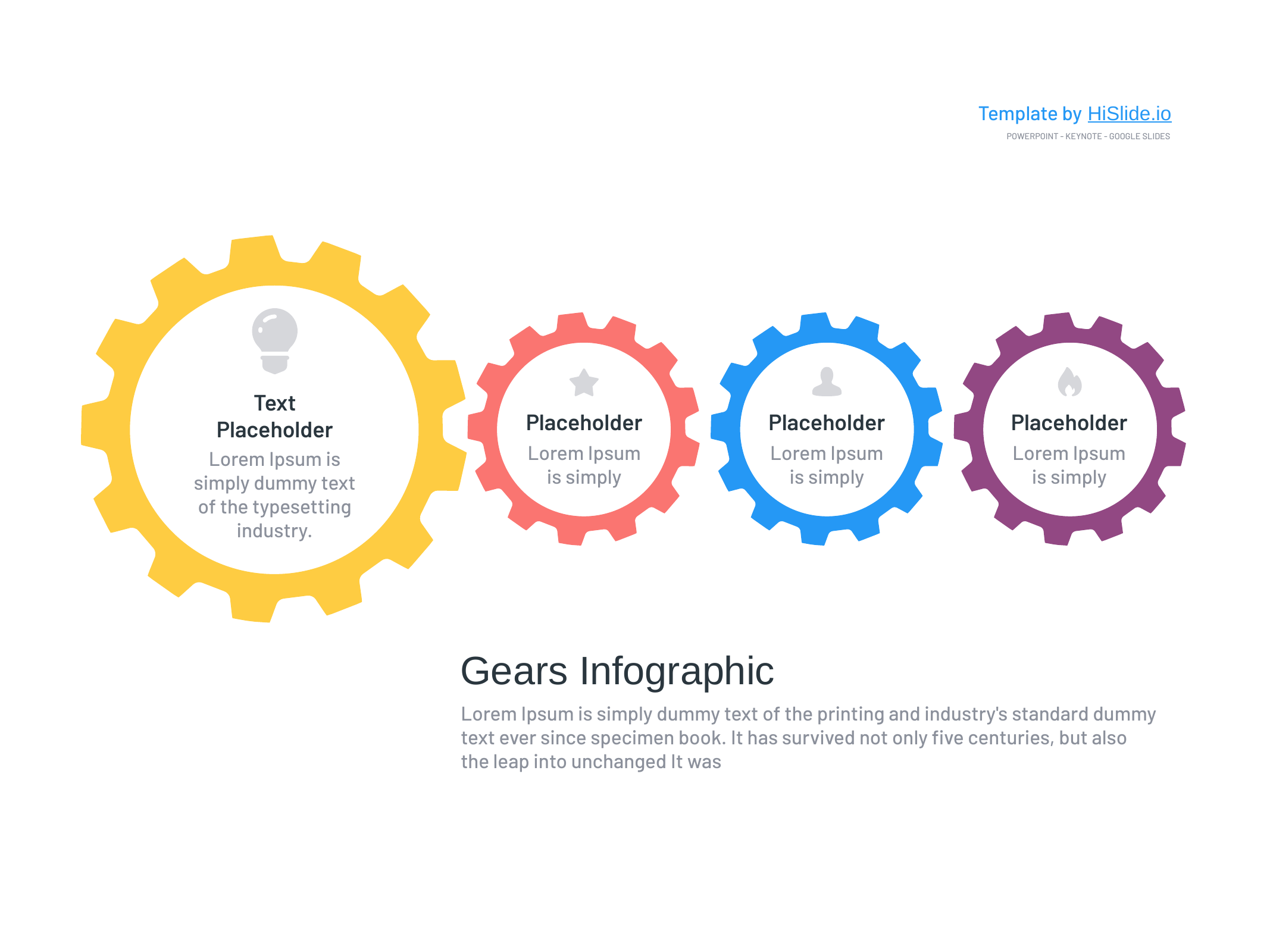

Template by HiSlide.io
PowerPoint - Keynote - Google Slides

Text Placeholder
Placeholder
Placeholder
Placeholder
Lorem Ipsum is simply
Lorem Ipsum is simply
Lorem Ipsum is simply
Lorem Ipsum is simply dummy text of the typesetting industry.
Gears Infographic
Lorem Ipsum is simply dummy text of the printing and industry's standard dummy text ever since specimen book. It has survived not only five centuries, but also the leap into unchanged It was